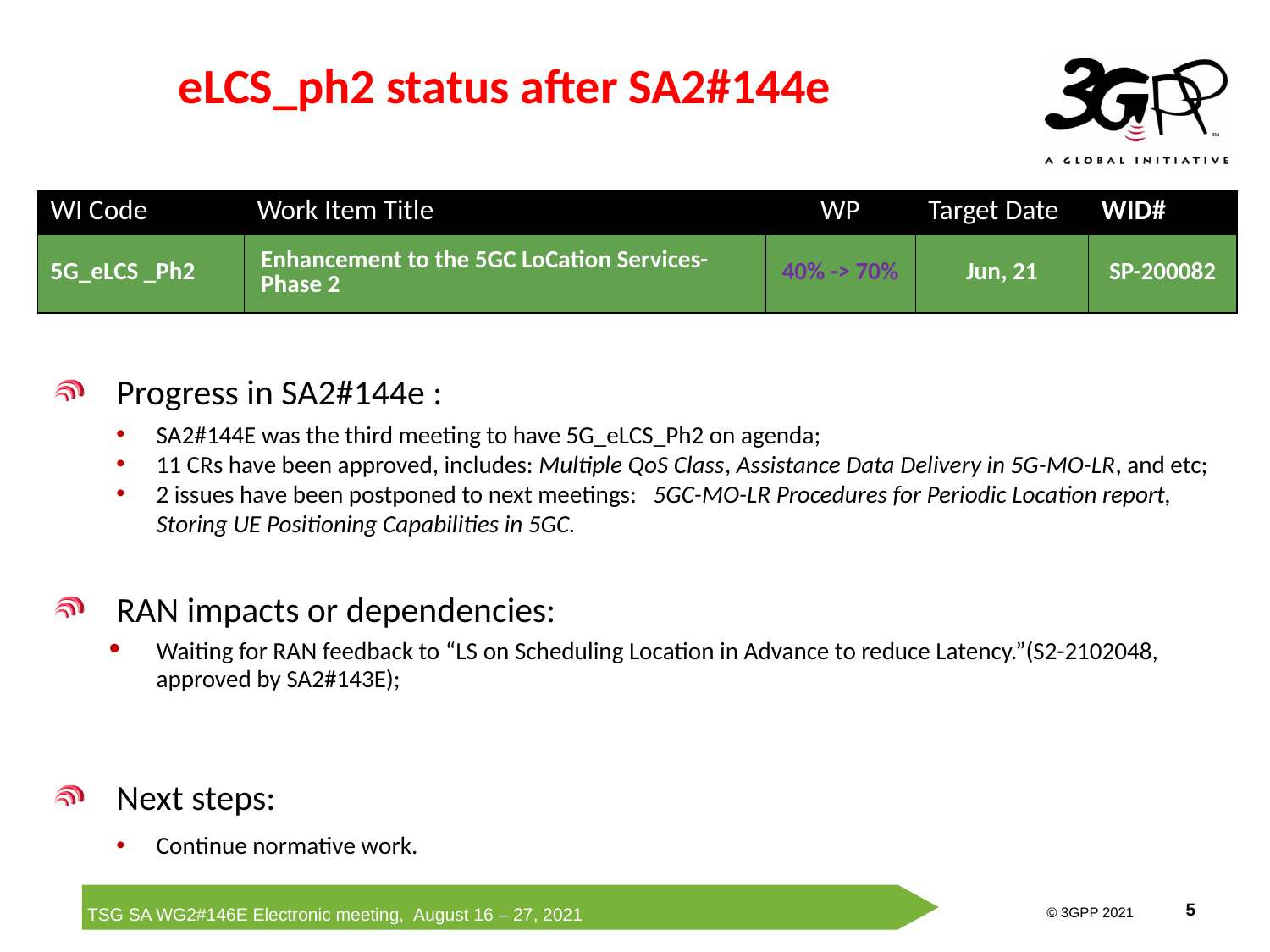

eLCS_ph2 status after SA2#144e
| WI Code | Work Item Title | WP | Target Date | WID# |
| --- | --- | --- | --- | --- |
| 5G\_eLCS \_Ph2 | Enhancement to the 5GC LoCation Services-Phase 2 | 40% -> 70% | Jun, 21 | SP-200082 |
Progress in SA2#144e :
SA2#144E was the third meeting to have 5G_eLCS_Ph2 on agenda;
11 CRs have been approved, includes: Multiple QoS Class, Assistance Data Delivery in 5G-MO-LR, and etc;
2 issues have been postponed to next meetings:   5GC-MO-LR Procedures for Periodic Location report, Storing UE Positioning Capabilities in 5GC.

RAN impacts or dependencies:
Waiting for RAN feedback to “LS on Scheduling Location in Advance to reduce Latency.”(S2-2102048, approved by SA2#143E);

Next steps:
Continue normative work.